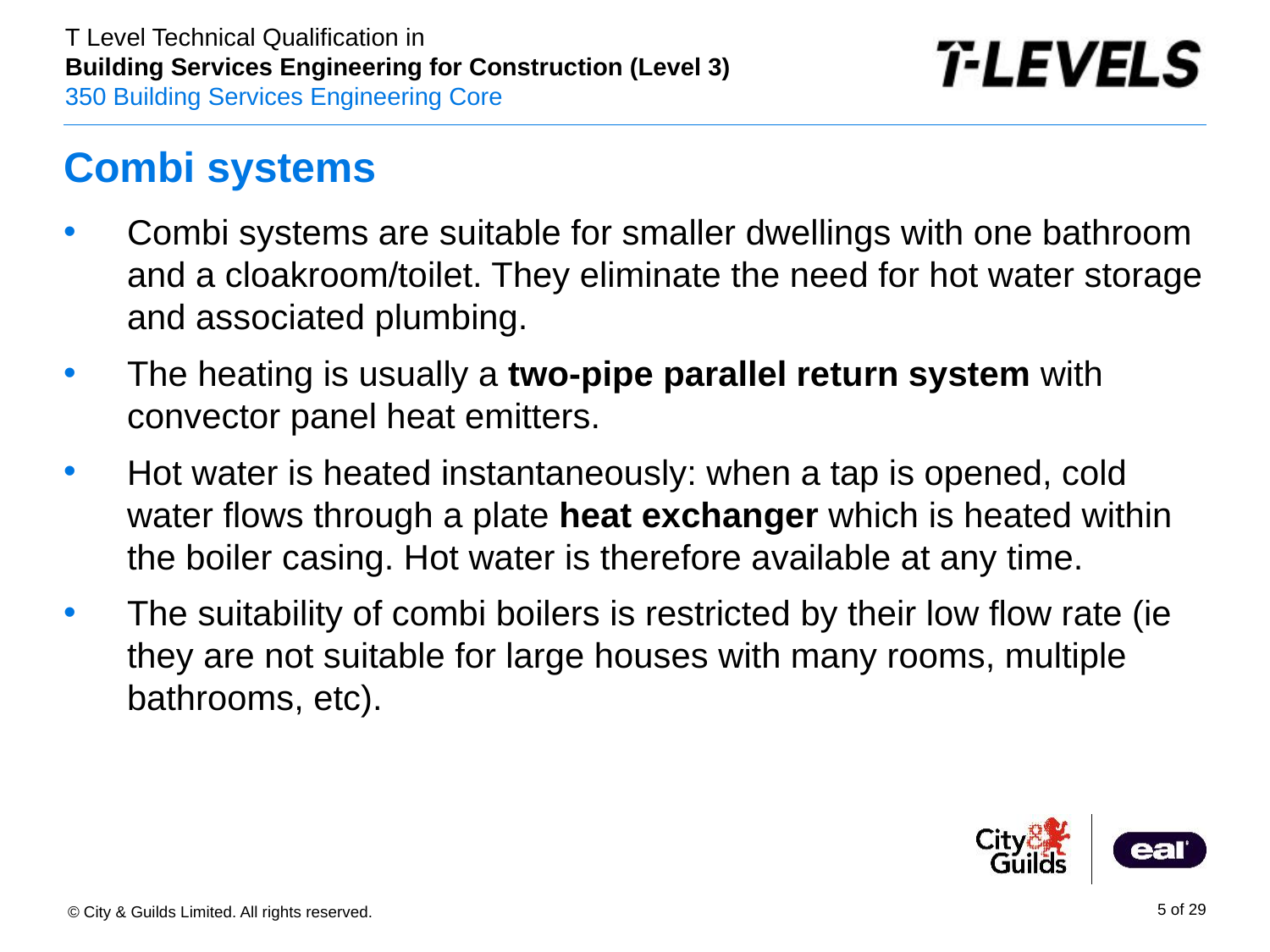

# Combi systems
Combi systems are suitable for smaller dwellings with one bathroom and a cloakroom/toilet. They eliminate the need for hot water storage and associated plumbing.
The heating is usually a two-pipe parallel return system with convector panel heat emitters.
Hot water is heated instantaneously: when a tap is opened, cold water flows through a plate heat exchanger which is heated within the boiler casing. Hot water is therefore available at any time.
The suitability of combi boilers is restricted by their low flow rate (ie they are not suitable for large houses with many rooms, multiple bathrooms, etc).